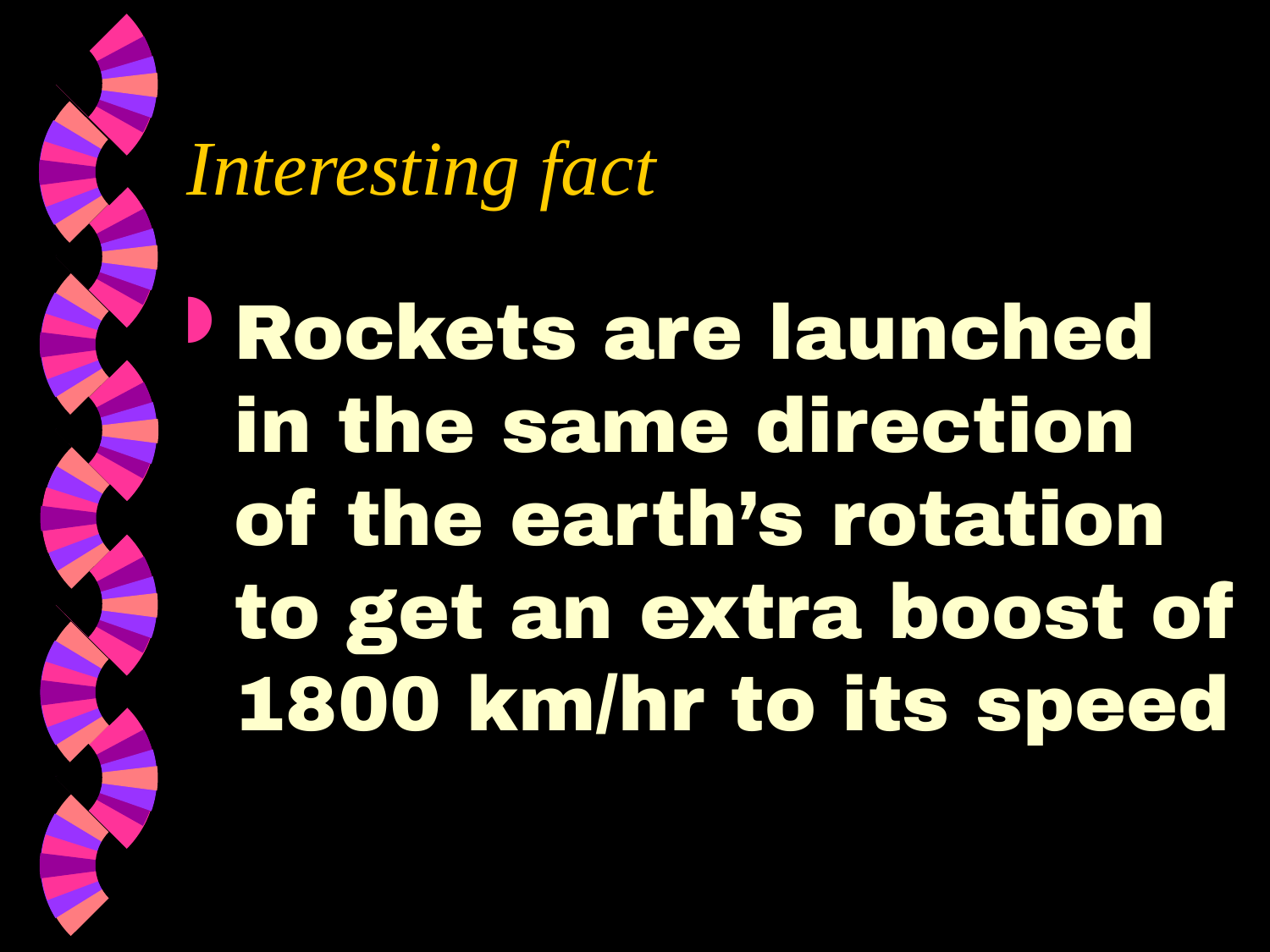

# Interesting fact
Rockets are launched in the same direction of the earth’s rotation to get an extra boost of 1800 km/hr to its speed